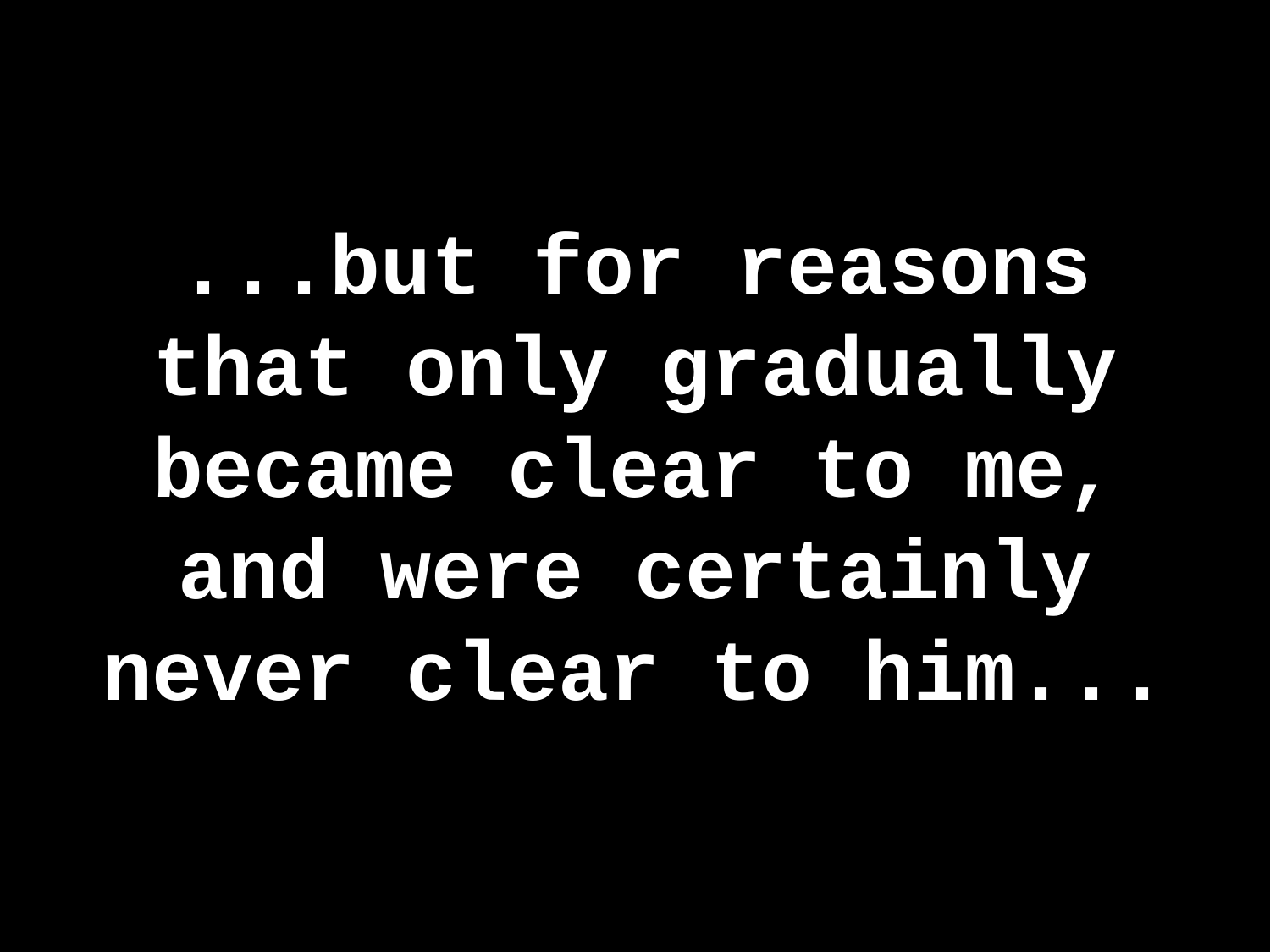

# ...but for reasons that only gradually became clear to me, and were certainly never clear to him...